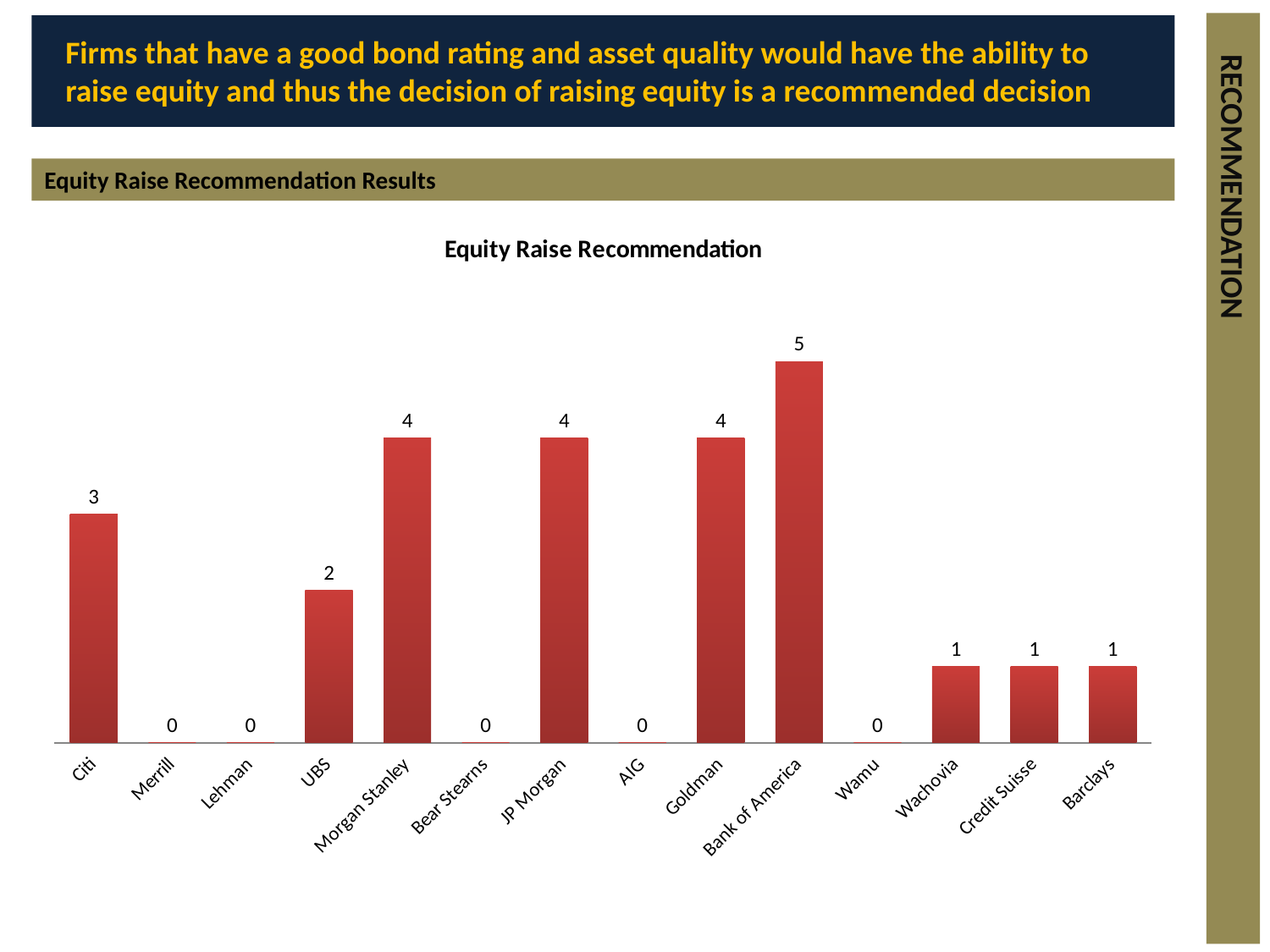

Firms that have a good bond rating and asset quality would have the ability to raise equity and thus the decision of raising equity is a recommended decision
Equity Raise Recommendation Results

### Chart:

| Category | Equity Raise Recommendation |
|---|---|
| Citi | 3.0 |
| Merrill | 0.0 |
| Lehman | 0.0 |
| UBS | 2.0 |
| Morgan Stanley | 4.0 |
| Bear Stearns | 0.0 |
| JP Morgan | 4.0 |
| AIG | 0.0 |
| Goldman | 4.0 |
| Bank of America | 5.0 |
| Wamu | 0.0 |
| Wachovia | 1.0 |
| Credit Suisse | 1.0 |
| Barclays | 1.0 |
RECOMMENDATION